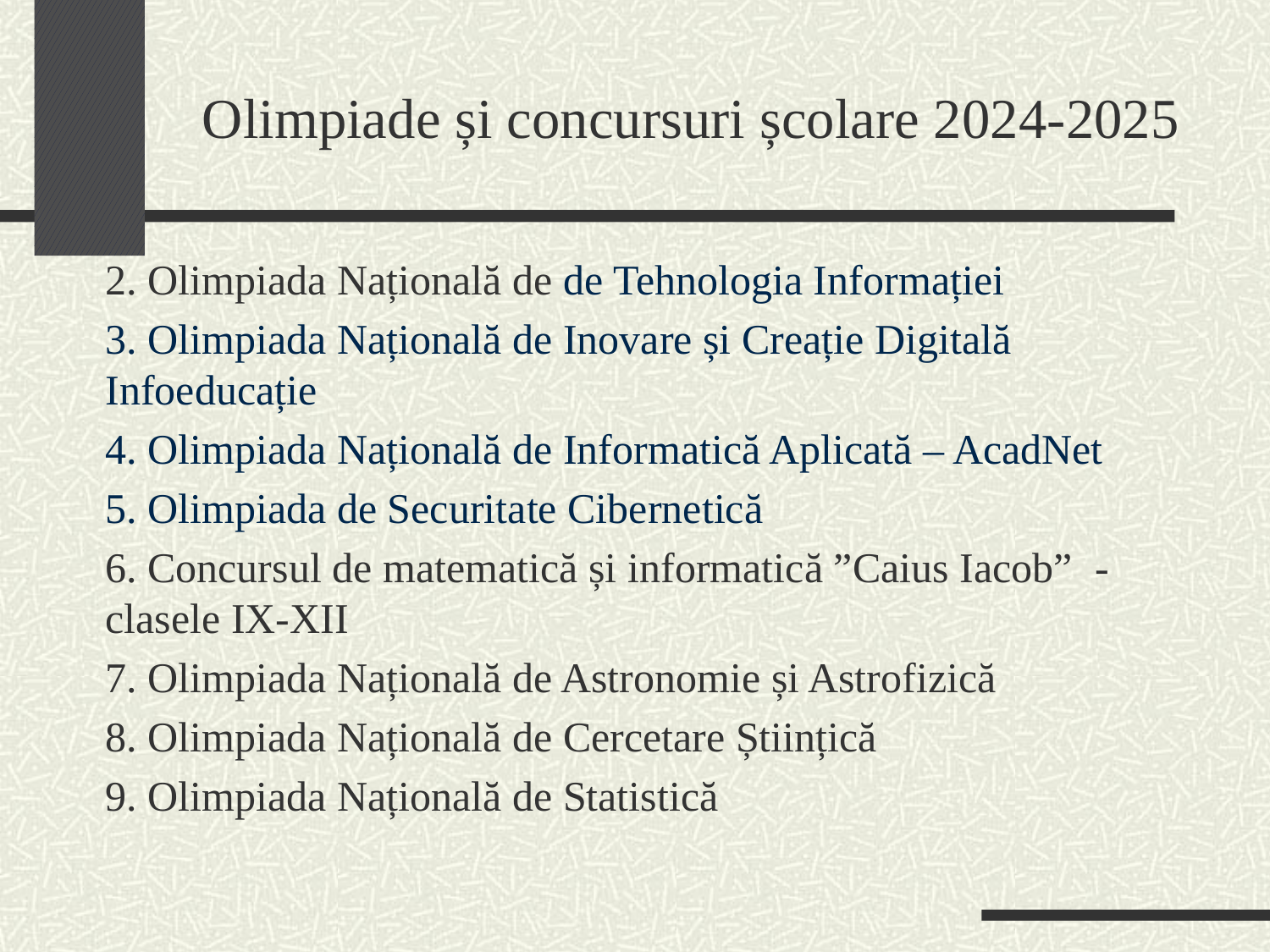

# Olimpiade și concursuri școlare 2024-2025
2. Olimpiada Națională de de Tehnologia Informației
3. Olimpiada Națională de Inovare și Creație Digitală Infoeducație
4. Olimpiada Națională de Informatică Aplicată – AcadNet
5. Olimpiada de Securitate Cibernetică
6. Concursul de matematică și informatică ”Caius Iacob”  - clasele IX-XII
7. Olimpiada Națională de Astronomie și Astrofizică
8. Olimpiada Națională de Cercetare Științică
9. Olimpiada Națională de Statistică